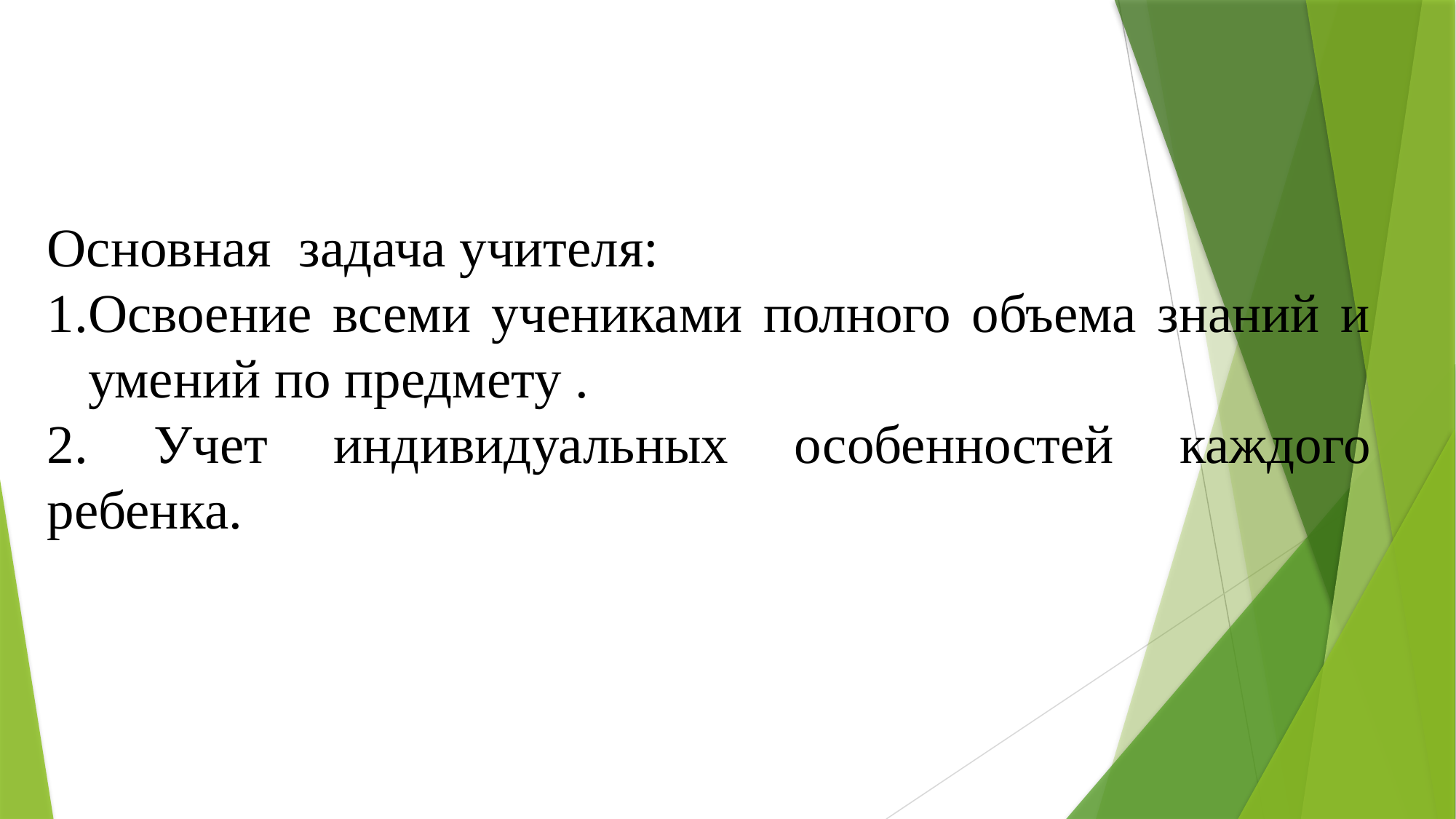

Основная  задача учителя:
Освоение всеми учениками полного объема знаний и умений по предмету .
2. Учет индивидуальных особенностей каждого ребенка.